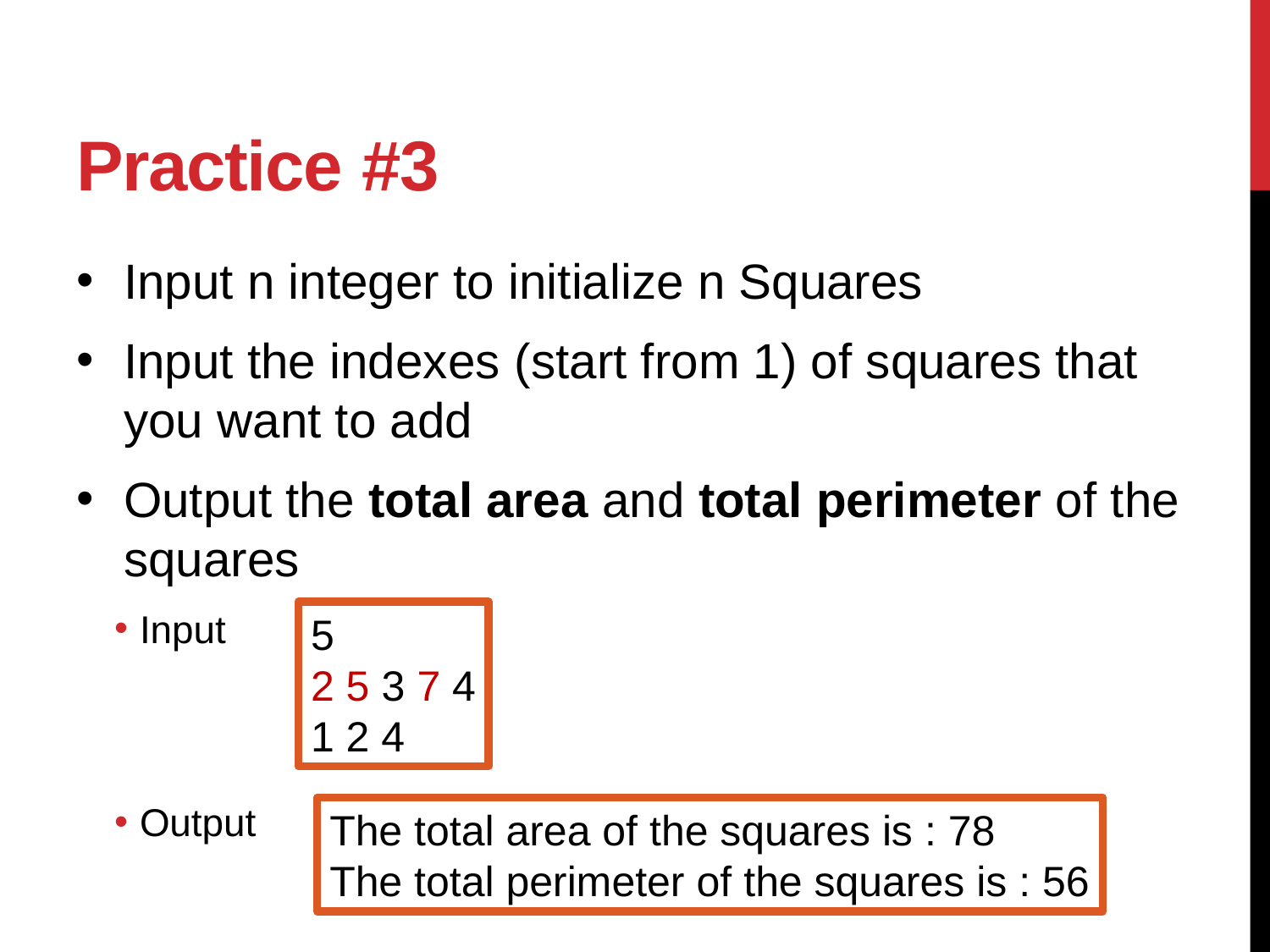

# Practice #3
Input n integer to initialize n Squares
Input the indexes (start from 1) of squares that you want to add
Output the total area and total perimeter of the squares
Input
Output
5
2 5 3 7 4
1 2 4
The total area of the squares is : 78
The total perimeter of the squares is : 56